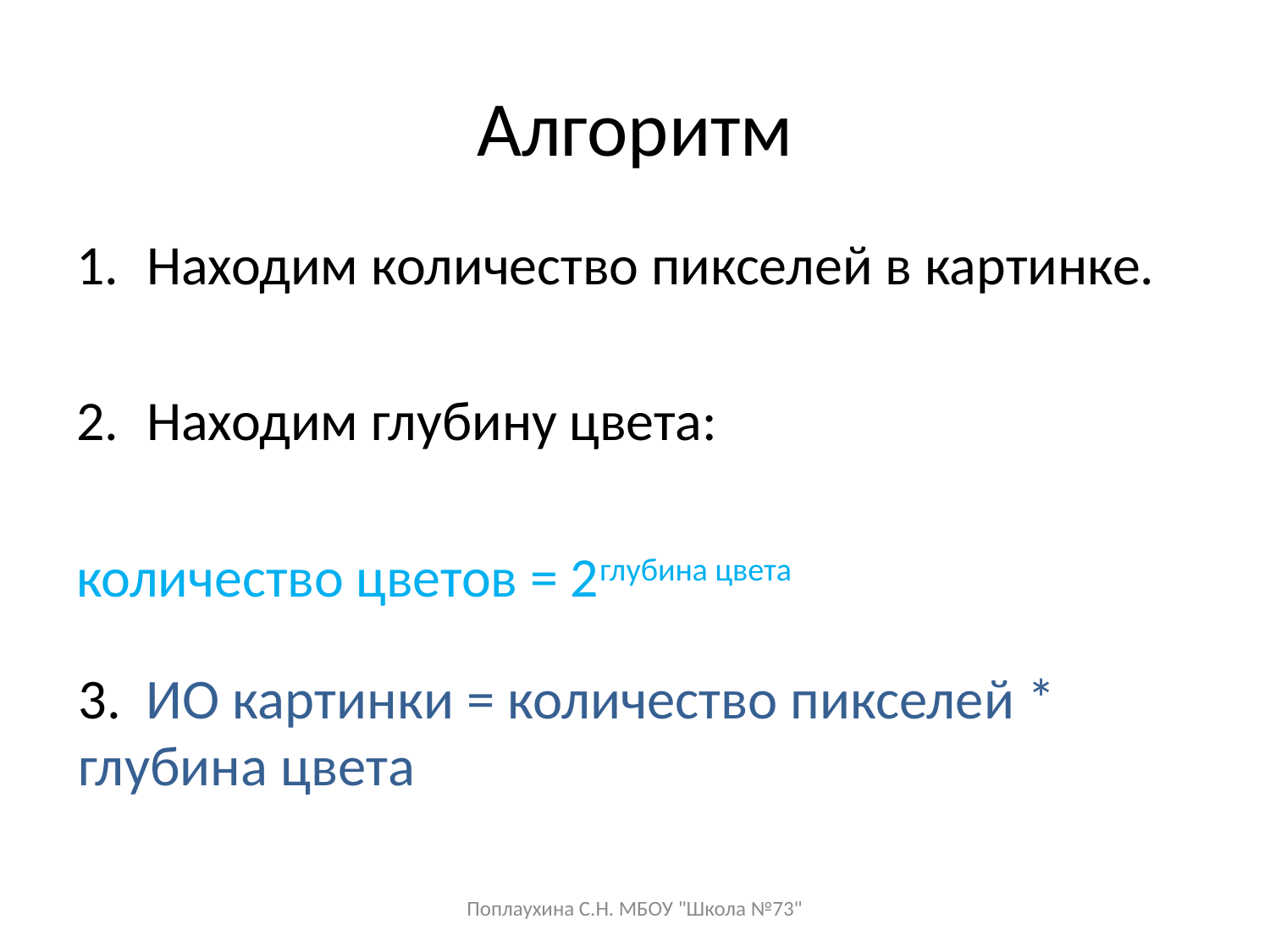

# Алгоритм
Находим количество пикселей в картинке.

Находим глубину цвета:

количество цветов = 2глубина цвета
3.  ИО картинки = количество пикселей * глубина цвета
Поплаухина С.Н. МБОУ "Школа №73"